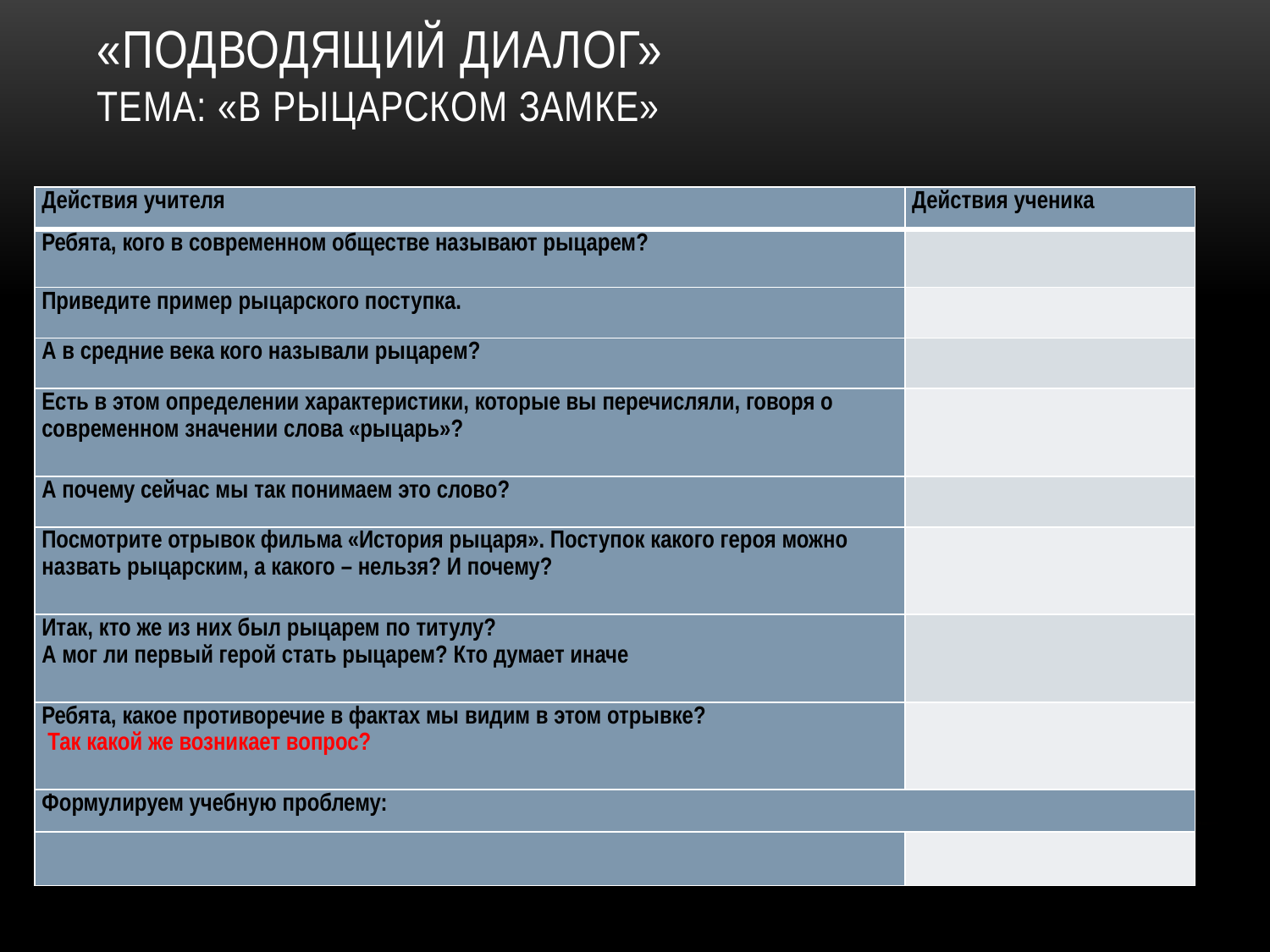

# «Подводящий диалог» Тема: «В рыцарском замке»
| Действия учителя | Действия ученика |
| --- | --- |
| Ребята, кого в современном обществе называют рыцарем? |  |
| Приведите пример рыцарского поступка. |  |
| А в средние века кого называли рыцарем? |  |
| Есть в этом определении характеристики, которые вы перечисляли, говоря о современном значении слова «рыцарь»? |  |
| А почему сейчас мы так понимаем это слово? |  |
| Посмотрите отрывок фильма «История рыцаря». Поступок какого героя можно назвать рыцарским, а какого – нельзя? И почему? |  |
| Итак, кто же из них был рыцарем по титулу? А мог ли первый герой стать рыцарем? Кто думает иначе |  |
| Ребята, какое противоречие в фактах мы видим в этом отрывке? Так какой же возникает вопрос? |  |
| Формулируем учебную проблему: |  |
|  |  |